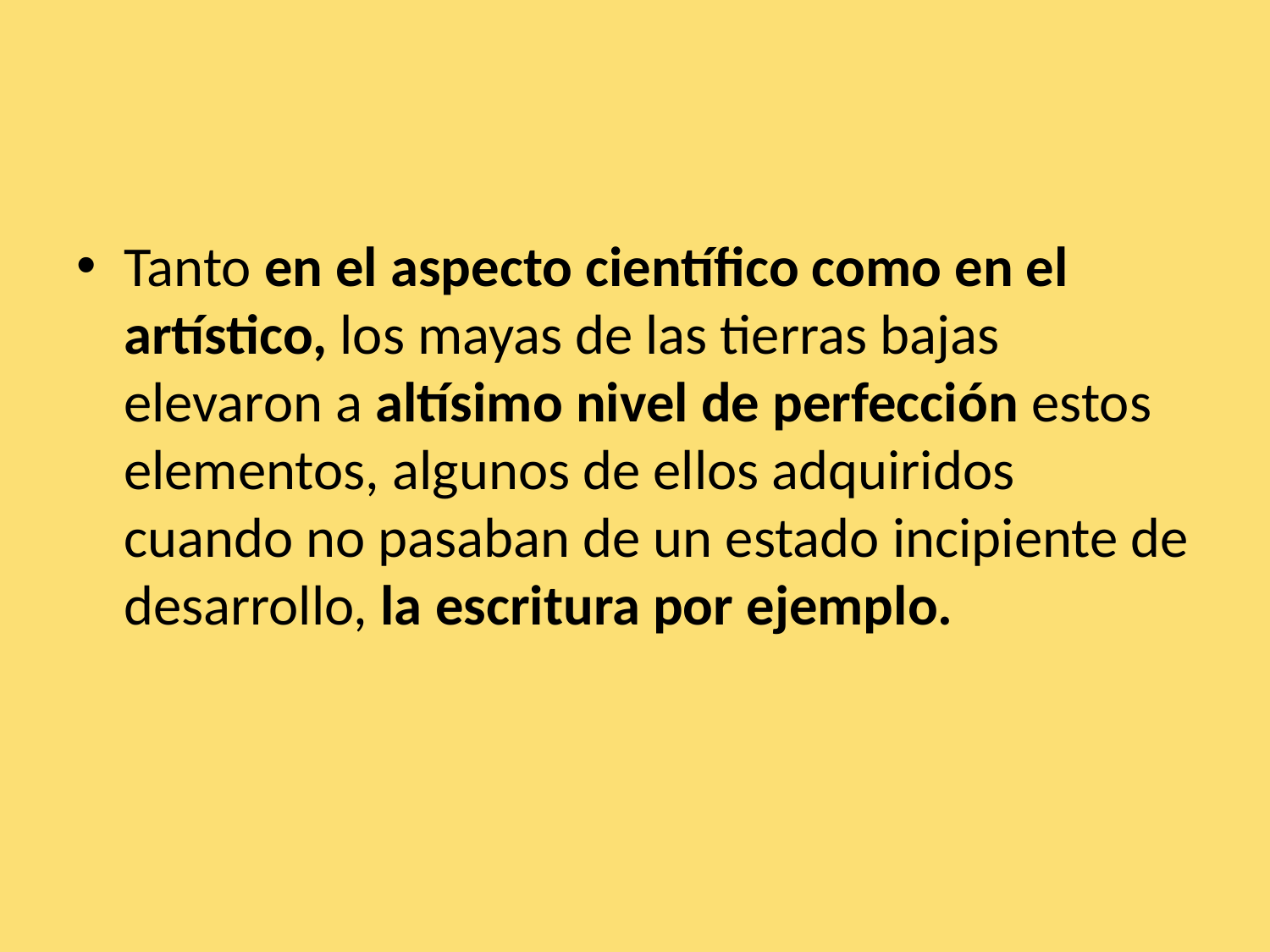

Tanto en el aspecto científico como en el artístico, los mayas de las tierras bajas elevaron a altísimo nivel de perfección estos elementos, algunos de ellos adquiridos cuando no pasaban de un estado incipiente de desarrollo, la escritura por ejemplo.